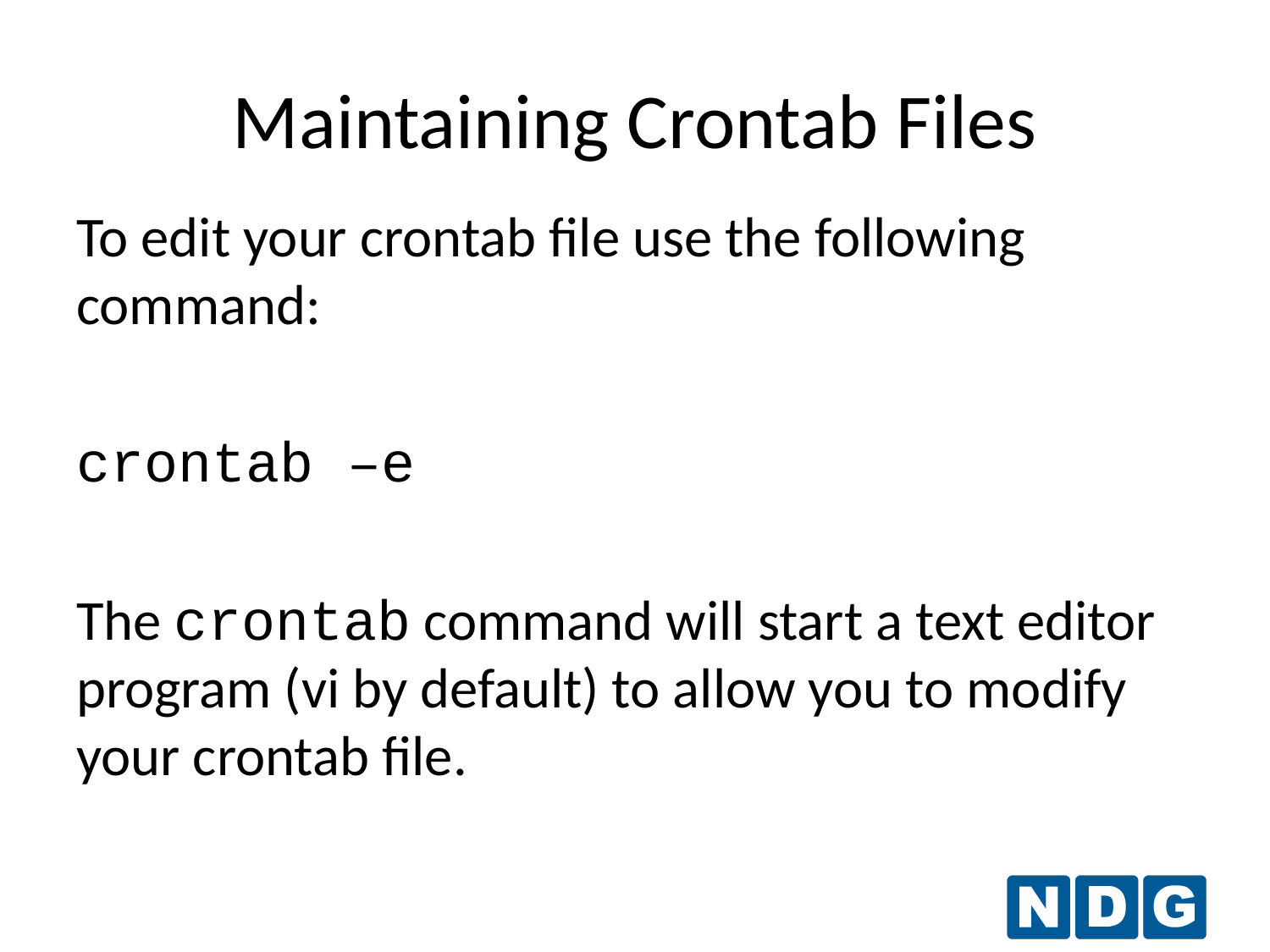

Maintaining Crontab Files
To edit your crontab file use the following command:

crontab –e

The crontab command will start a text editor program (vi by default) to allow you to modify your crontab file.